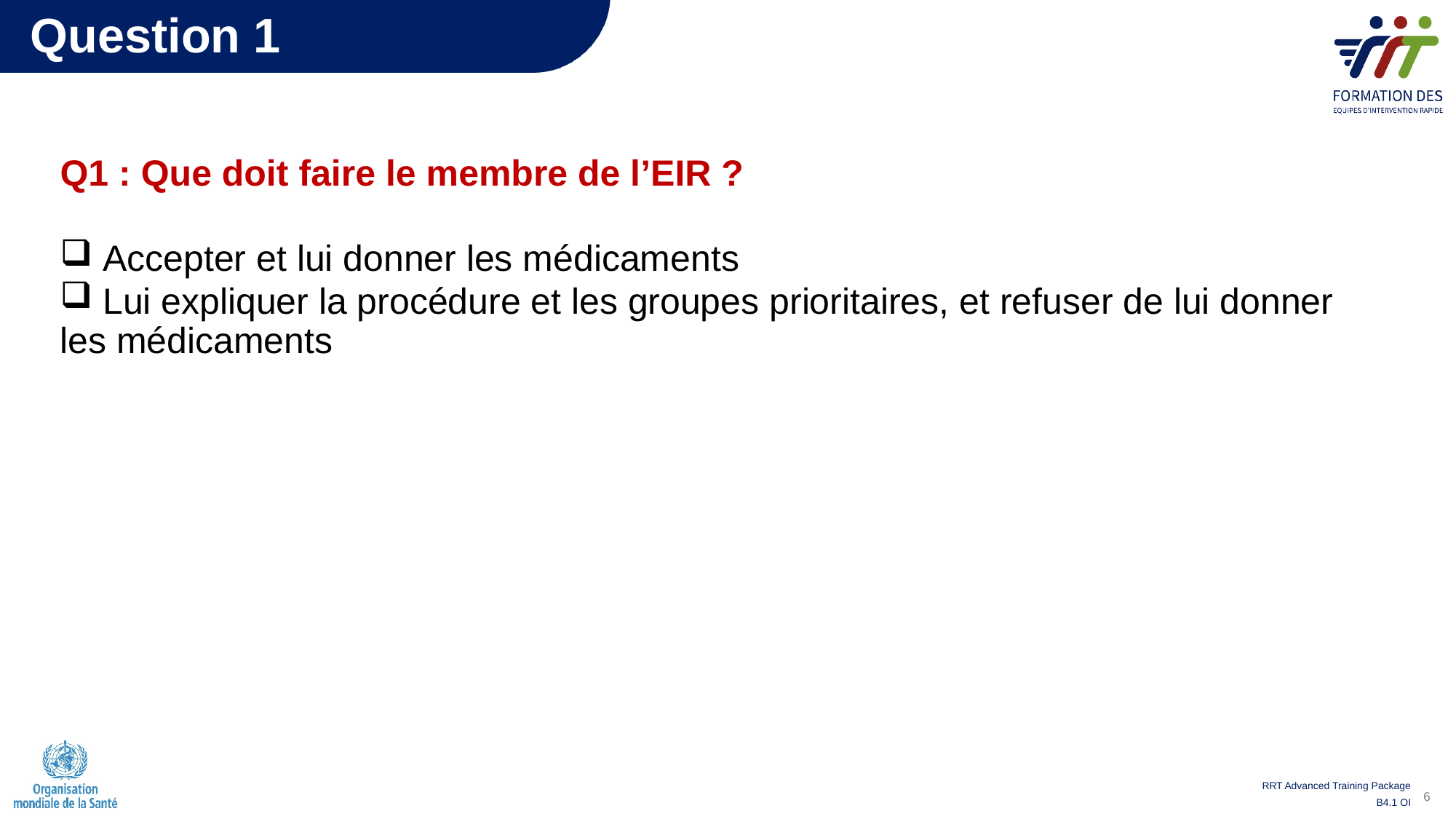

Question 1
Q1 : Que doit faire le membre de l’EIR ?

 Accepter et lui donner les médicaments
 Lui expliquer la procédure et les groupes prioritaires, et refuser de lui donner les médicaments